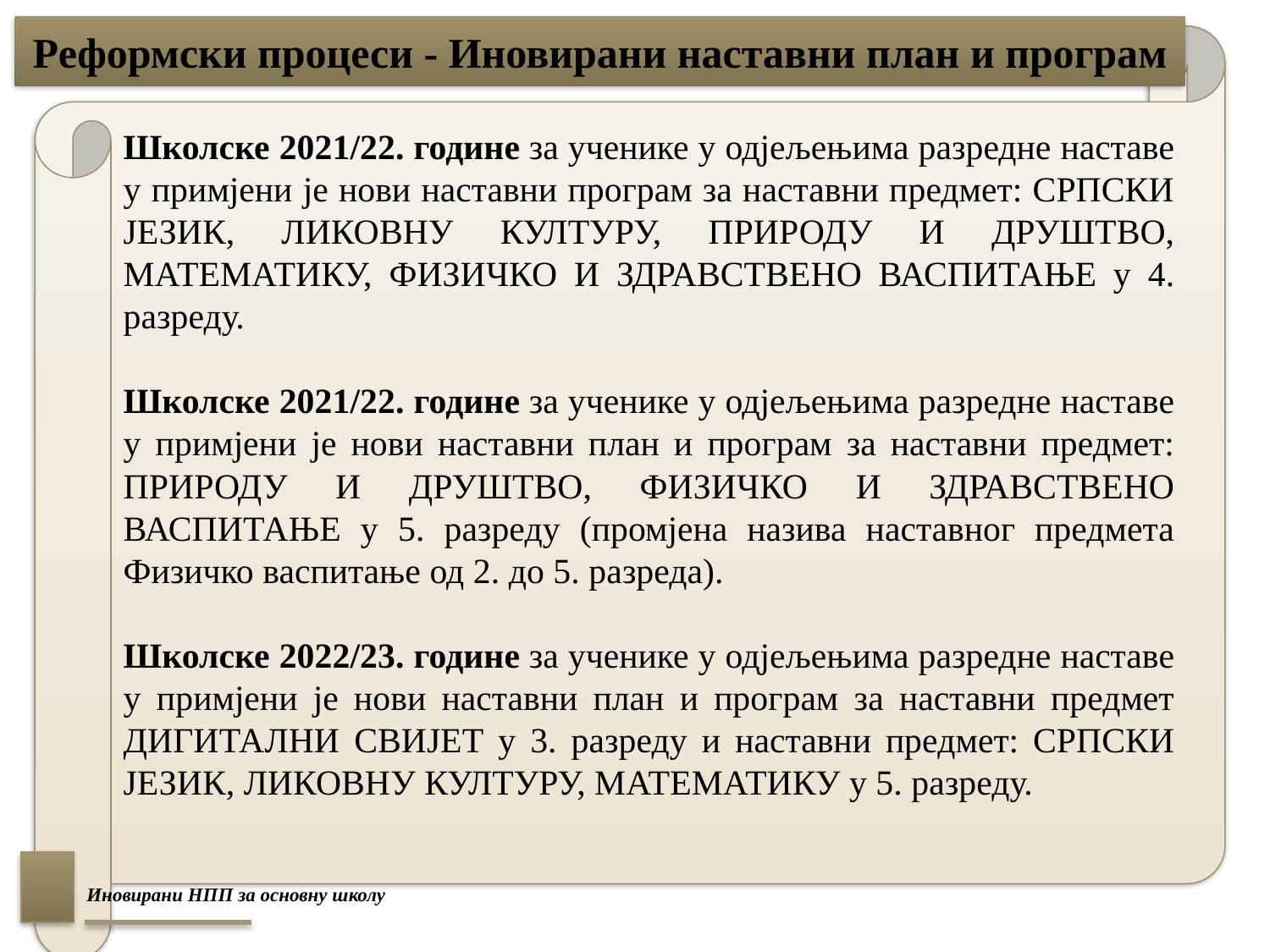

# Реформски процеси - Иновирани наставни план и програм

Школске 2021/22. године за ученике у одјељењима разредне наставе у примјени је нови наставни програм за наставни предмет: СРПСКИ ЈЕЗИК, ЛИКОВНУ КУЛТУРУ, ПРИРОДУ И ДРУШТВО, МАТЕМАТИКУ, ФИЗИЧКО И ЗДРАВСТВЕНО ВАСПИТАЊЕ у 4. разреду.

Школске 2021/22. године за ученике у одјељењима разредне наставе у примјени је нови наставни план и програм за наставни предмет: ПРИРОДУ И ДРУШТВО, ФИЗИЧКО И ЗДРАВСТВЕНО ВАСПИТАЊЕ у 5. разреду (промјена назива наставног предмета Физичко васпитање од 2. до 5. разреда).

Школске 2022/23. године за ученике у одјељењима разредне наставе у примјени је нови наставни план и програм за наставни предмет ДИГИТАЛНИ СВИЈЕТ у 3. разреду и наставни предмет: СРПСКИ ЈЕЗИК, ЛИКОВНУ КУЛТУРУ, МАТЕМАТИКУ у 5. разреду.

Иновирани НПП за основну школу